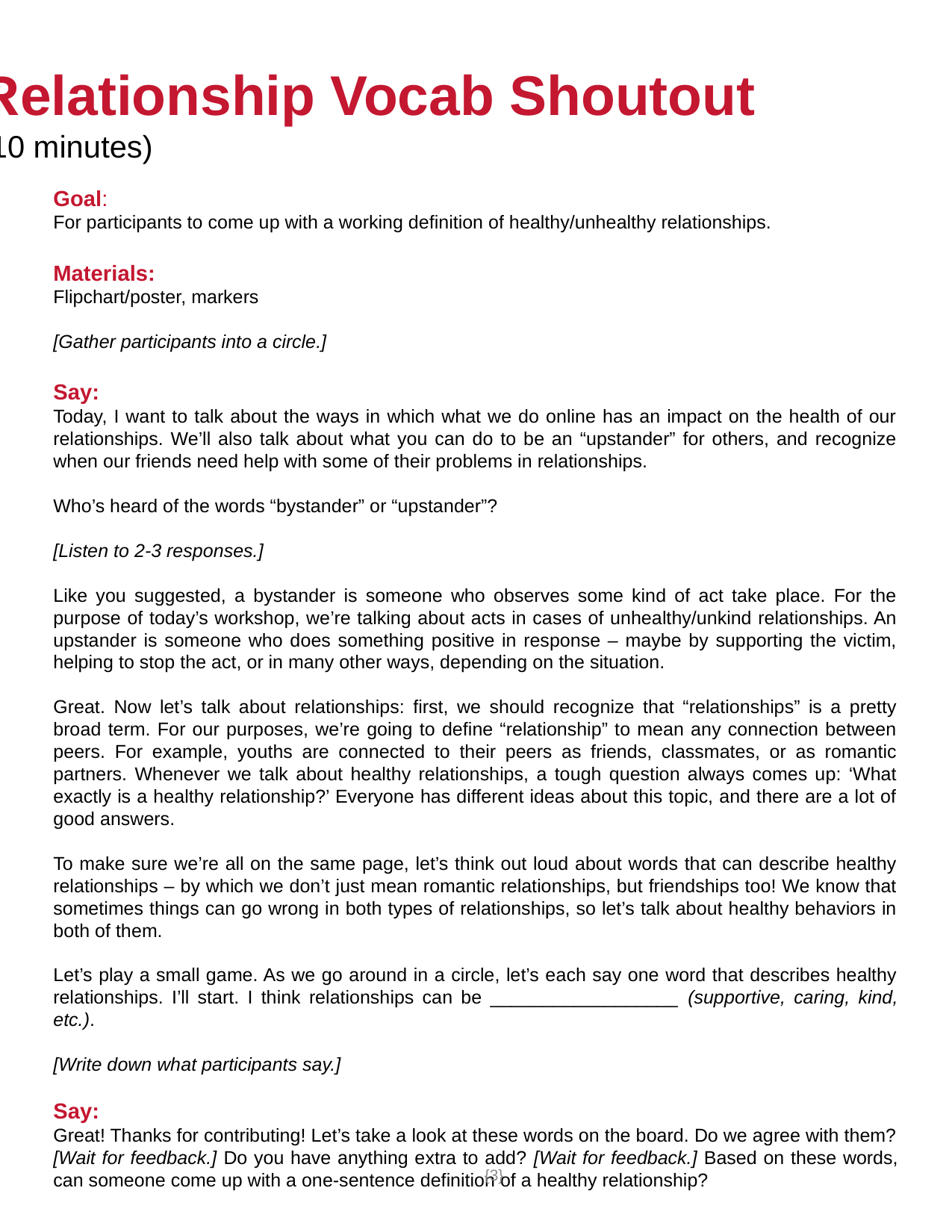

Relationship Vocab Shoutout
(10 minutes)
Goal:
For participants to come up with a working definition of healthy/unhealthy relationships.

Materials:
Flipchart/poster, markers

[Gather participants into a circle.]

Say:
Today, I want to talk about the ways in which what we do online has an impact on the health of our relationships. We’ll also talk about what you can do to be an “upstander” for others, and recognize when our friends need help with some of their problems in relationships.

Who’s heard of the words “bystander” or “upstander”?

[Listen to 2-3 responses.]

Like you suggested, a bystander is someone who observes some kind of act take place. For the purpose of today’s workshop, we’re talking about acts in cases of unhealthy/unkind relationships. An upstander is someone who does something positive in response – maybe by supporting the victim, helping to stop the act, or in many other ways, depending on the situation.

Great. Now let’s talk about relationships: first, we should recognize that “relationships” is a pretty broad term. For our purposes, we’re going to define “relationship” to mean any connection between peers. For example, youths are connected to their peers as friends, classmates, or as romantic partners. Whenever we talk about healthy relationships, a tough question always comes up: ‘What exactly is a healthy relationship?’ Everyone has different ideas about this topic, and there are a lot of good answers.

To make sure we’re all on the same page, let’s think out loud about words that can describe healthy relationships – by which we don’t just mean romantic relationships, but friendships too! We know that sometimes things can go wrong in both types of relationships, so let’s talk about healthy behaviors in both of them.

Let’s play a small game. As we go around in a circle, let’s each say one word that describes healthy relationships. I’ll start. I think relationships can be __________________ (supportive, caring, kind, etc.).

[Write down what participants say.]

Say:
Great! Thanks for contributing! Let’s take a look at these words on the board. Do we agree with them? [Wait for feedback.] Do you have anything extra to add? [Wait for feedback.] Based on these words, can someone come up with a one-sentence definition of a healthy relationship?

{3}